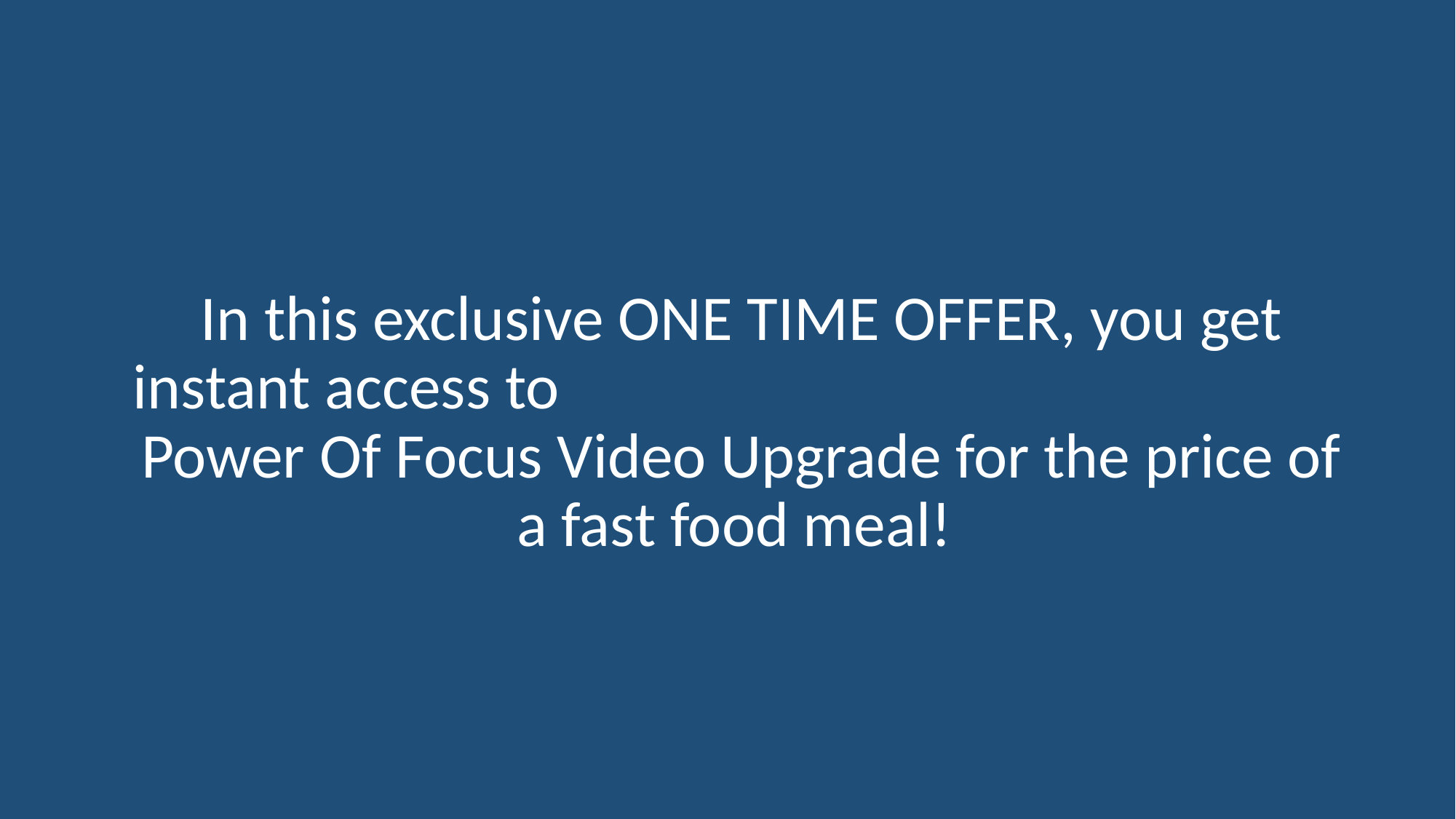

In this exclusive ONE TIME OFFER, you get instant access to                                                        Power Of Focus Video Upgrade for the price of a fast food meal!